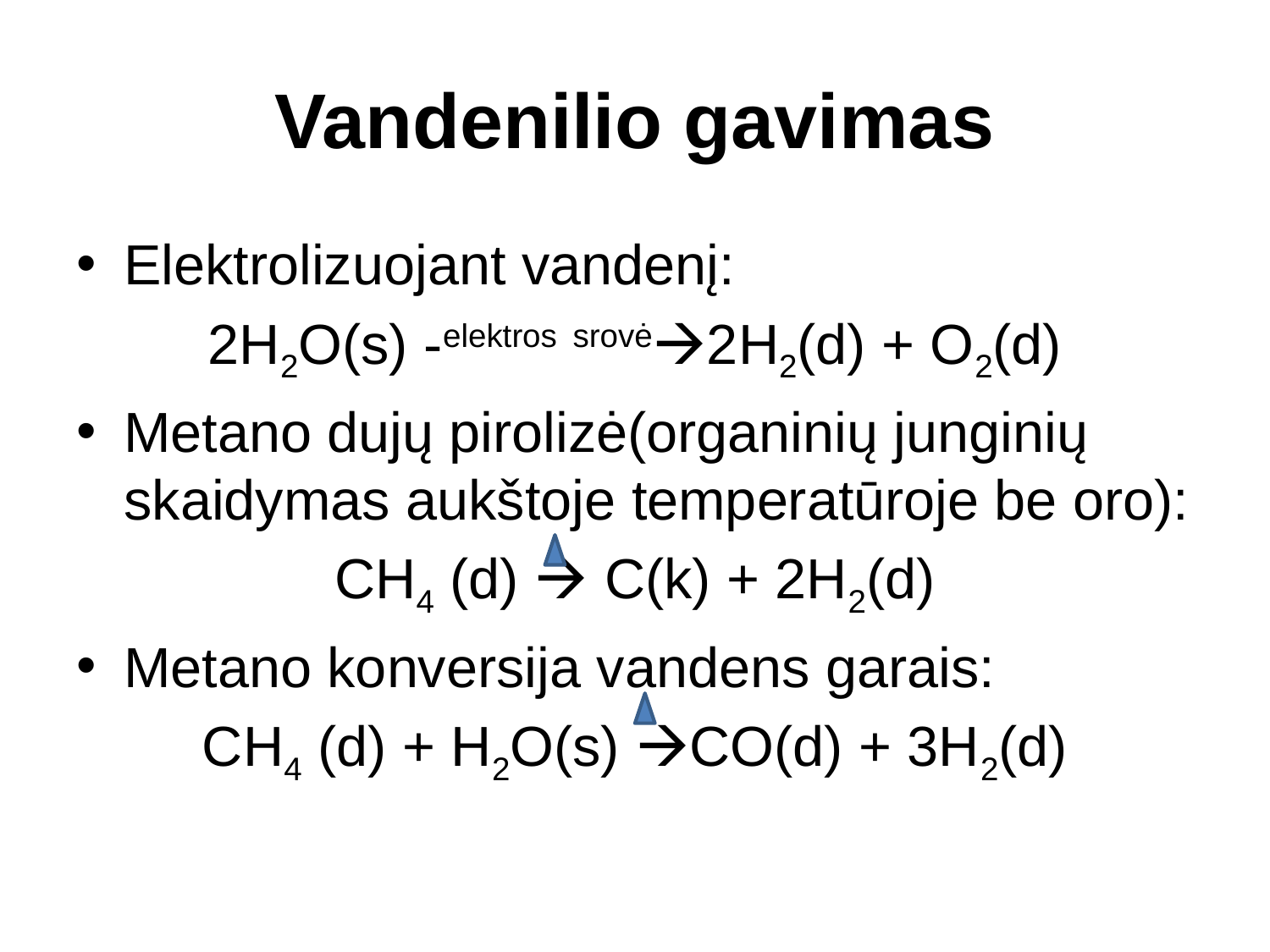

# Vandenilio gavimas
Elektrolizuojant vandenį:
2H2O(s) -elektros srovė🡪2H2(d) + O2(d)
Metano dujų pirolizė(organinių junginių skaidymas aukštoje temperatūroje be oro):
CH4 (d) 🡪 C(k) + 2H2(d)
Metano konversija vandens garais:
CH4 (d) + H2O(s) 🡪CO(d) + 3H2(d)